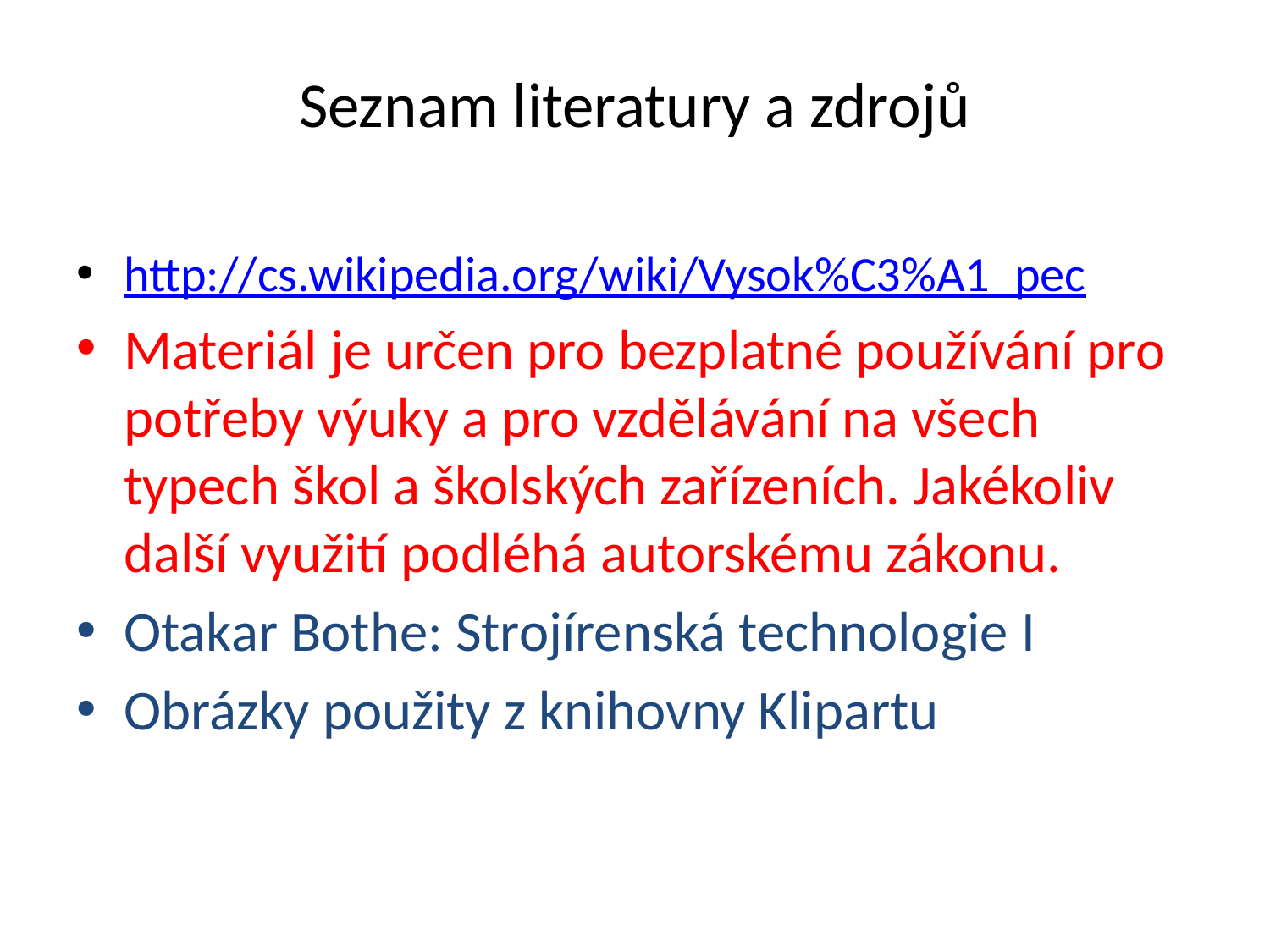

# Seznam literatury a zdrojů
http://cs.wikipedia.org/wiki/Vysok%C3%A1_pec
Materiál je určen pro bezplatné používání pro potřeby výuky a pro vzdělávání na všech typech škol a školských zařízeních. Jakékoliv další využití podléhá autorskému zákonu.
Otakar Bothe: Strojírenská technologie I
Obrázky použity z knihovny Klipartu